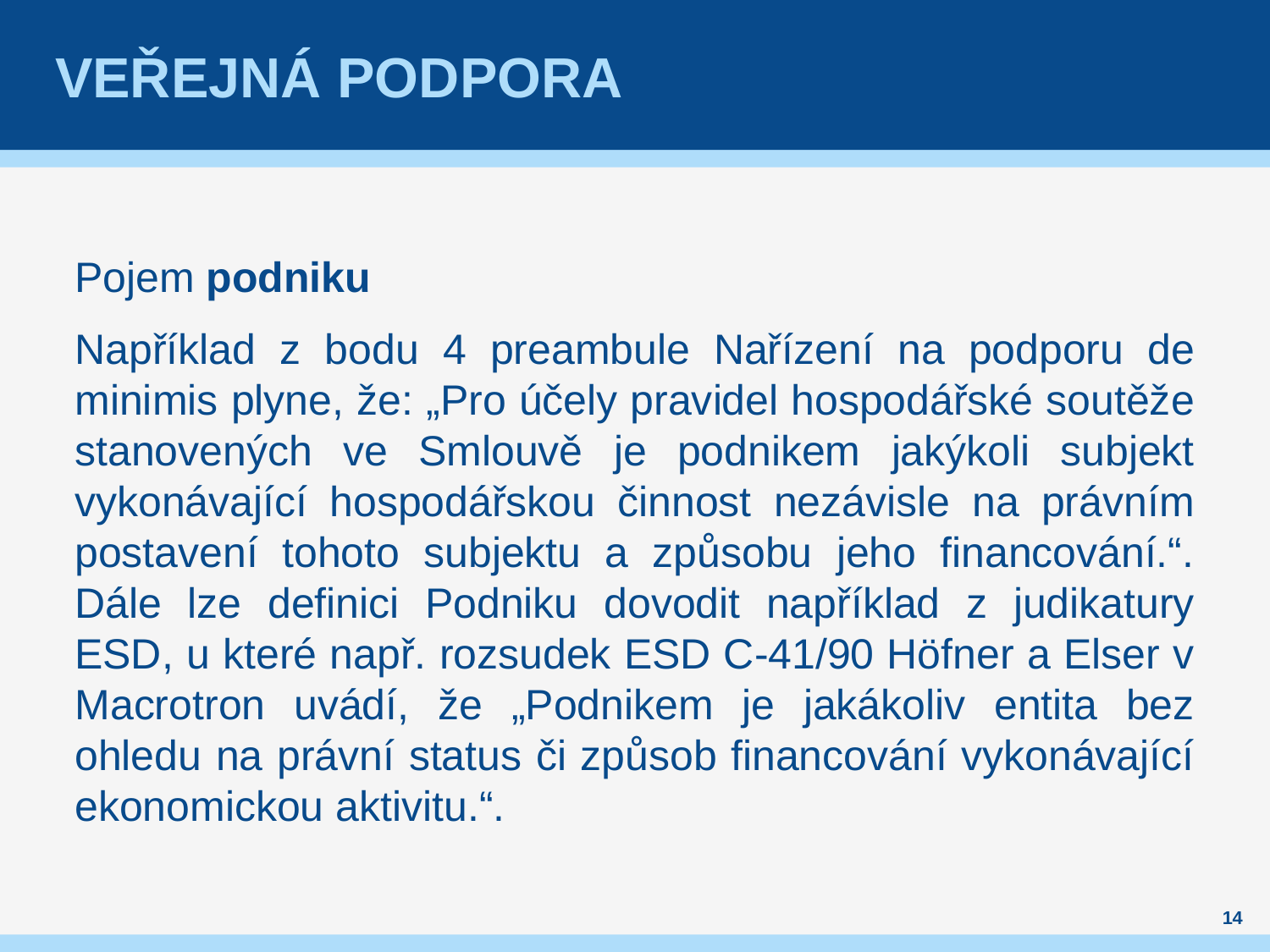

# Veřejná podpora
Pojem podniku
Například z bodu 4 preambule Nařízení na podporu de minimis plyne, že: „Pro účely pravidel hospodářské soutěže stanovených ve Smlouvě je podnikem jakýkoli subjekt vykonávající hospodářskou činnost nezávisle na právním postavení tohoto subjektu a způsobu jeho financování.“. Dále lze definici Podniku dovodit například z judikatury ESD, u které např. rozsudek ESD C-41/90 Höfner a Elser v Macrotron uvádí, že „Podnikem je jakákoliv entita bez ohledu na právní status či způsob financování vykonávající ekonomickou aktivitu.“.
14